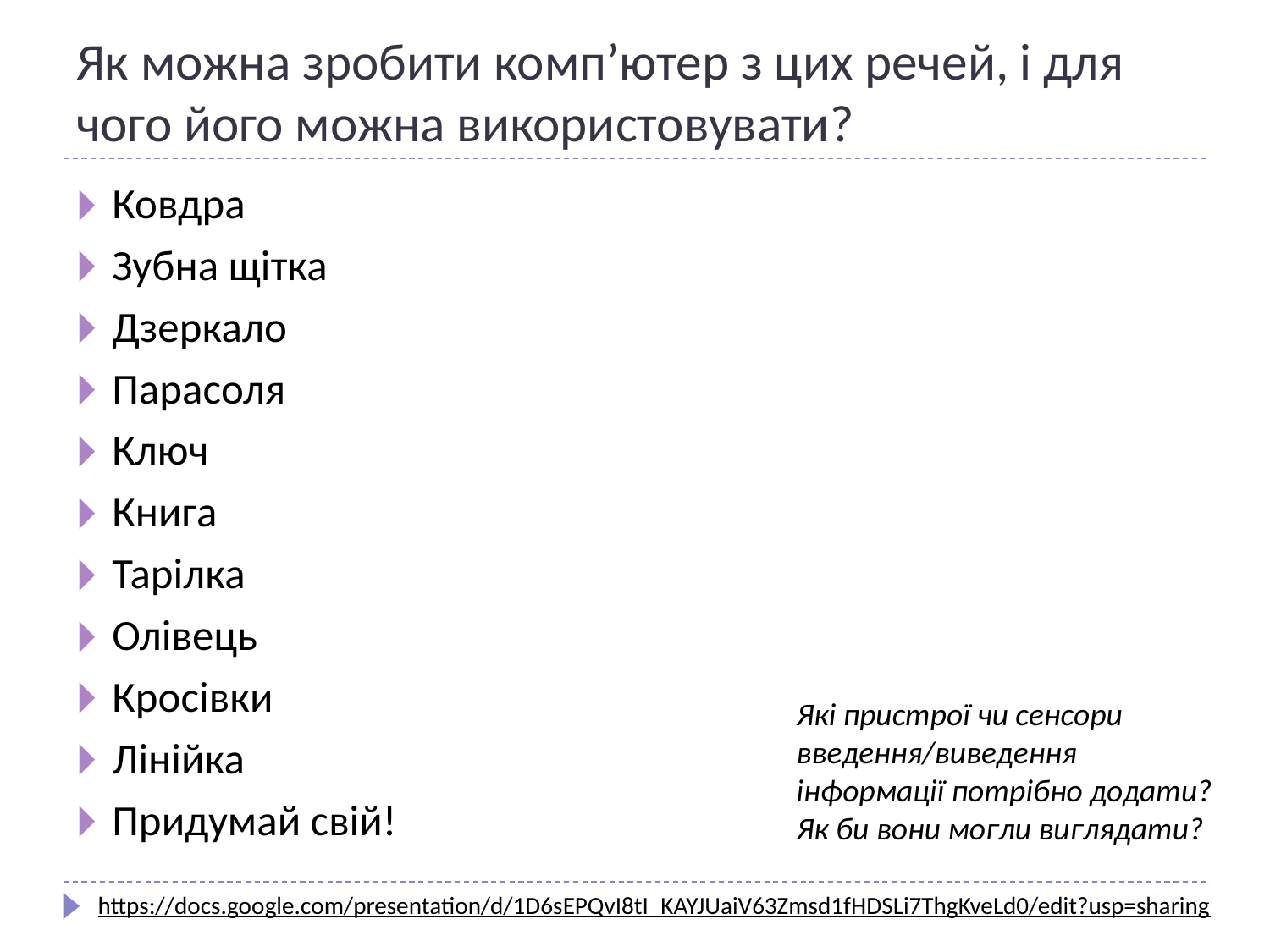

# Як можна зробити комп’ютер з цих речей, і для чого його можна використовувати?
Ковдра
Зубна щітка
Дзеркало
Парасоля
Ключ
Книга
Тарілка
Олівець
Кросівки
Лінійка
Придумай свій!
Які пристрої чи сенсори введення/виведення інформації потрібно додати?
Як би вони могли виглядати?
https://docs.google.com/presentation/d/1D6sEPQvI8tI_KAYJUaiV63Zmsd1fHDSLi7ThgKveLd0/edit?usp=sharing